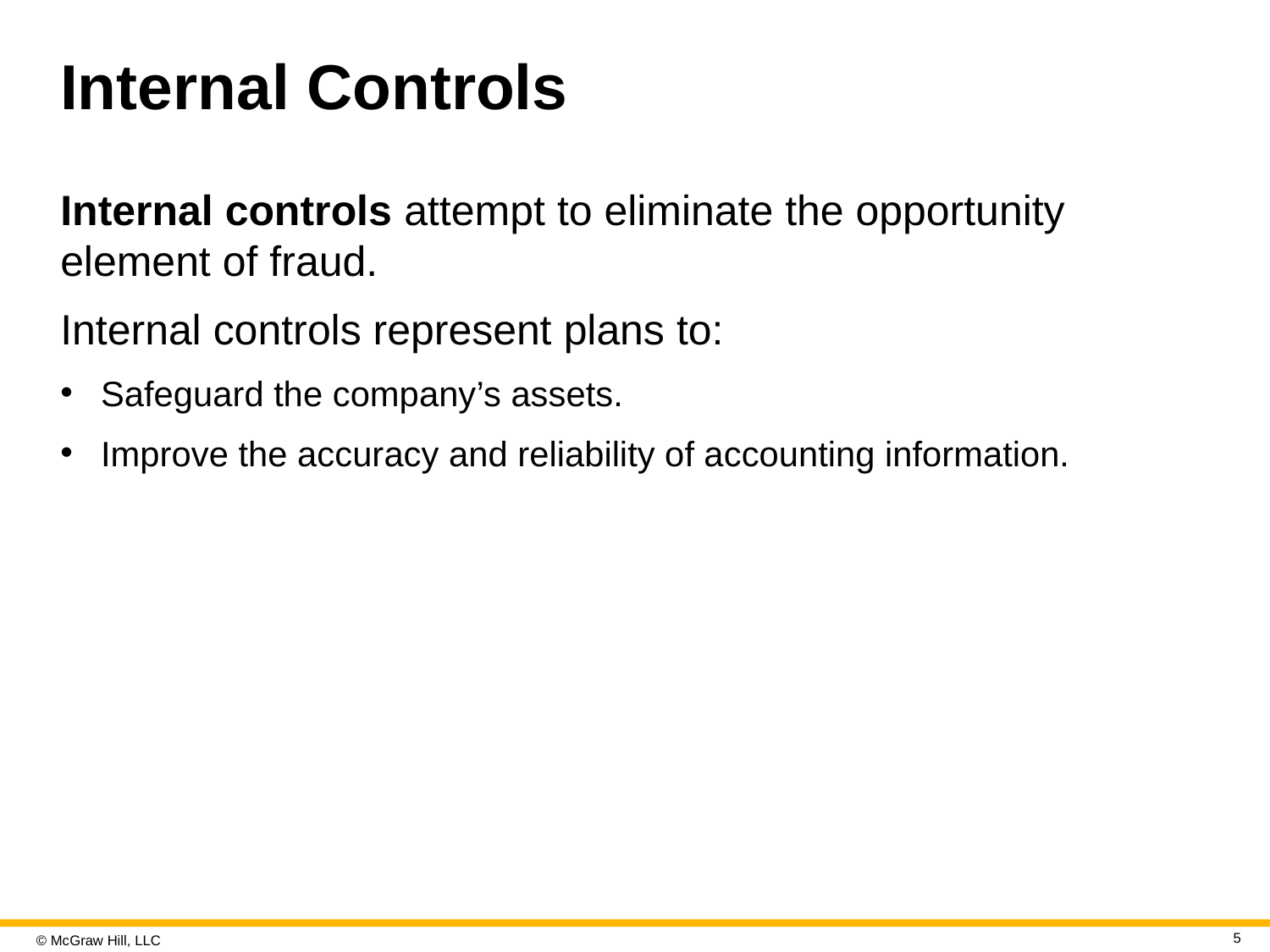

# Internal Controls
Internal controls attempt to eliminate the opportunity element of fraud.
Internal controls represent plans to:
Safeguard the company’s assets.
Improve the accuracy and reliability of accounting information.
5